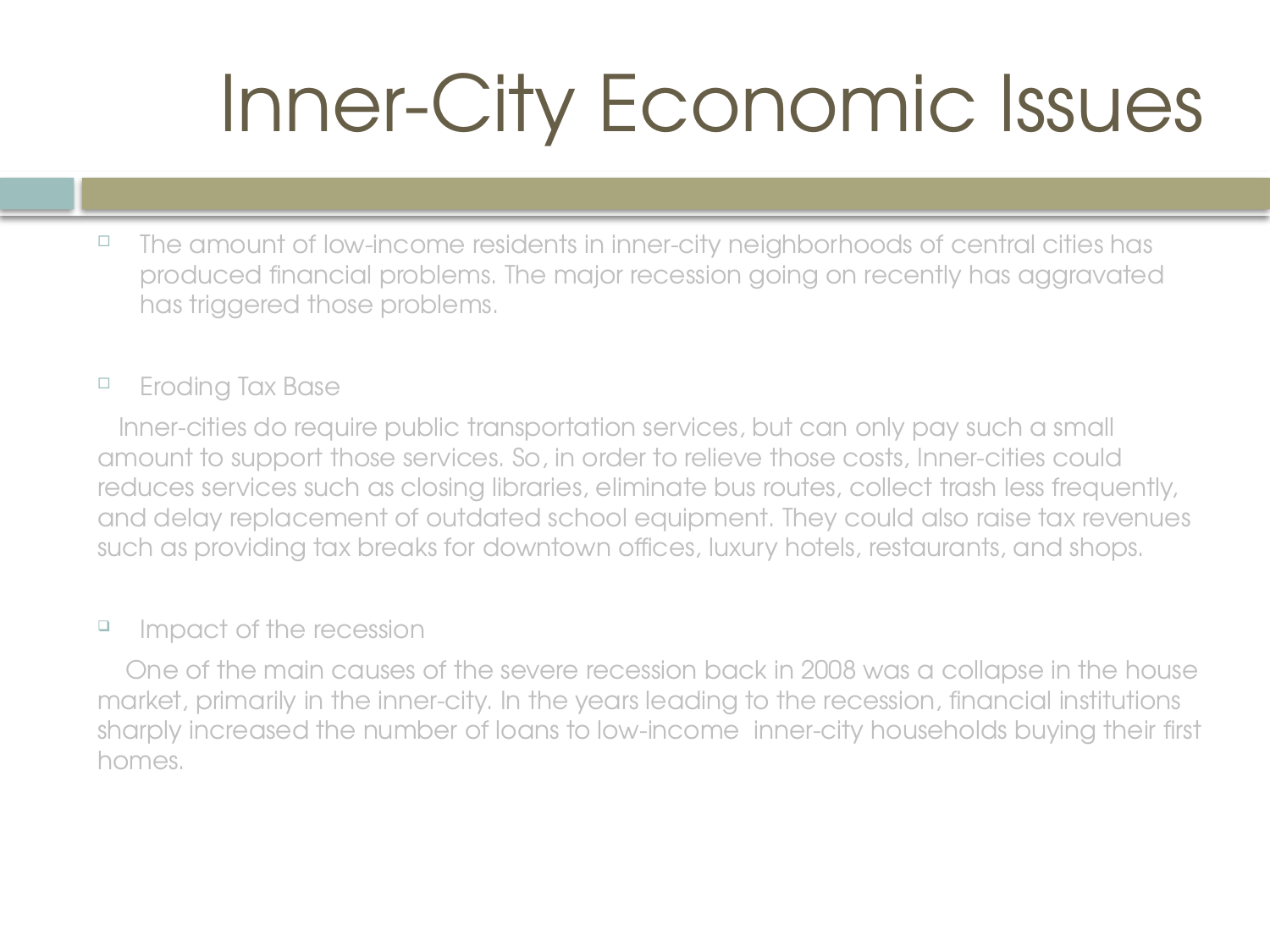

# Inner-City Economic Issues
The amount of low-income residents in inner-city neighborhoods of central cities has produced financial problems. The major recession going on recently has aggravated has triggered those problems.

Eroding Tax Base
   Inner-cities do require public transportation services, but can only pay such a small amount to support those services. So, in order to relieve those costs, Inner-cities could reduces services such as closing libraries, eliminate bus routes, collect trash less frequently, and delay replacement of outdated school equipment. They could also raise tax revenues such as providing tax breaks for downtown offices, luxury hotels, restaurants, and shops.

Impact of the recession
    One of the main causes of the severe recession back in 2008 was a collapse in the house market, primarily in the inner-city. In the years leading to the recession, financial institutions sharply increased the number of loans to low-income  inner-city households buying their first homes.